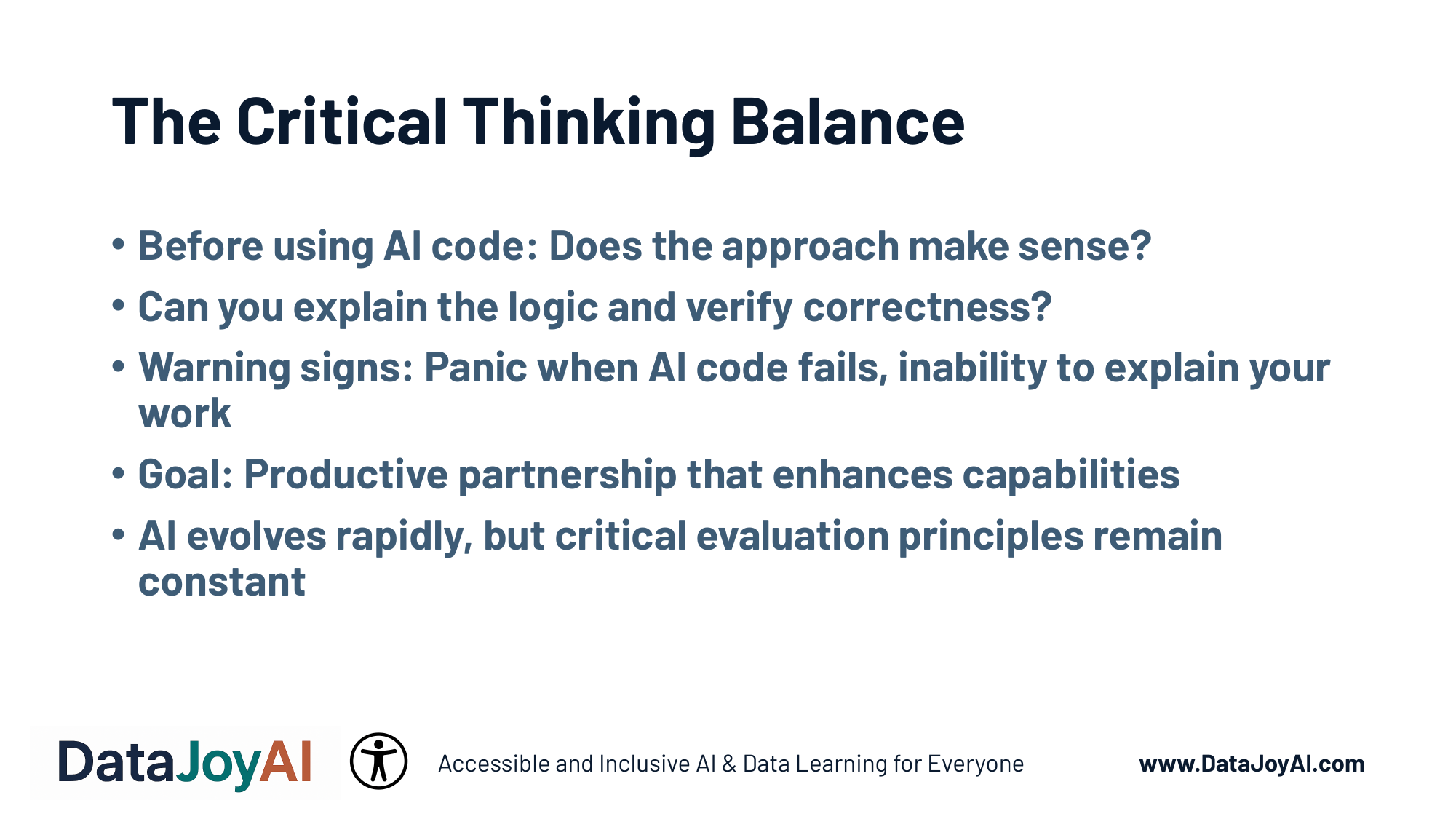

# The Critical Thinking Balance
Before using AI code: Does the approach make sense?
Can you explain the logic and verify correctness?
Warning signs: Panic when AI code fails, inability to explain your work
Goal: Productive partnership that enhances capabilities
AI evolves rapidly, but critical evaluation principles remain constant